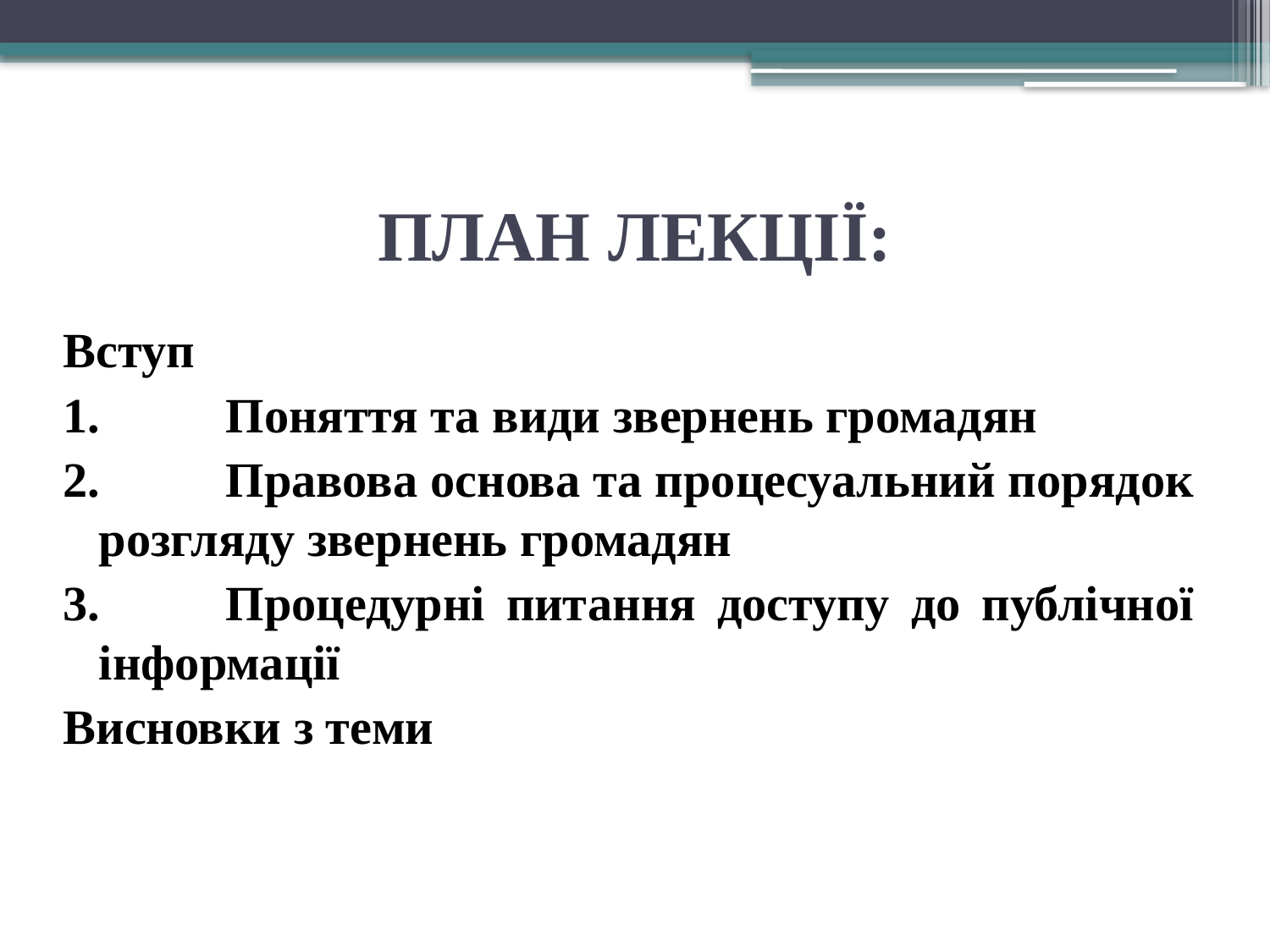

# ПЛАН ЛЕКЦІЇ:
Вступ
1.	Поняття та види звернень громадян
2.	Правова основа та процесуальний порядок розгляду звернень громадян
3.	Процедурні питання доступу до публічної інформації
Висновки з теми